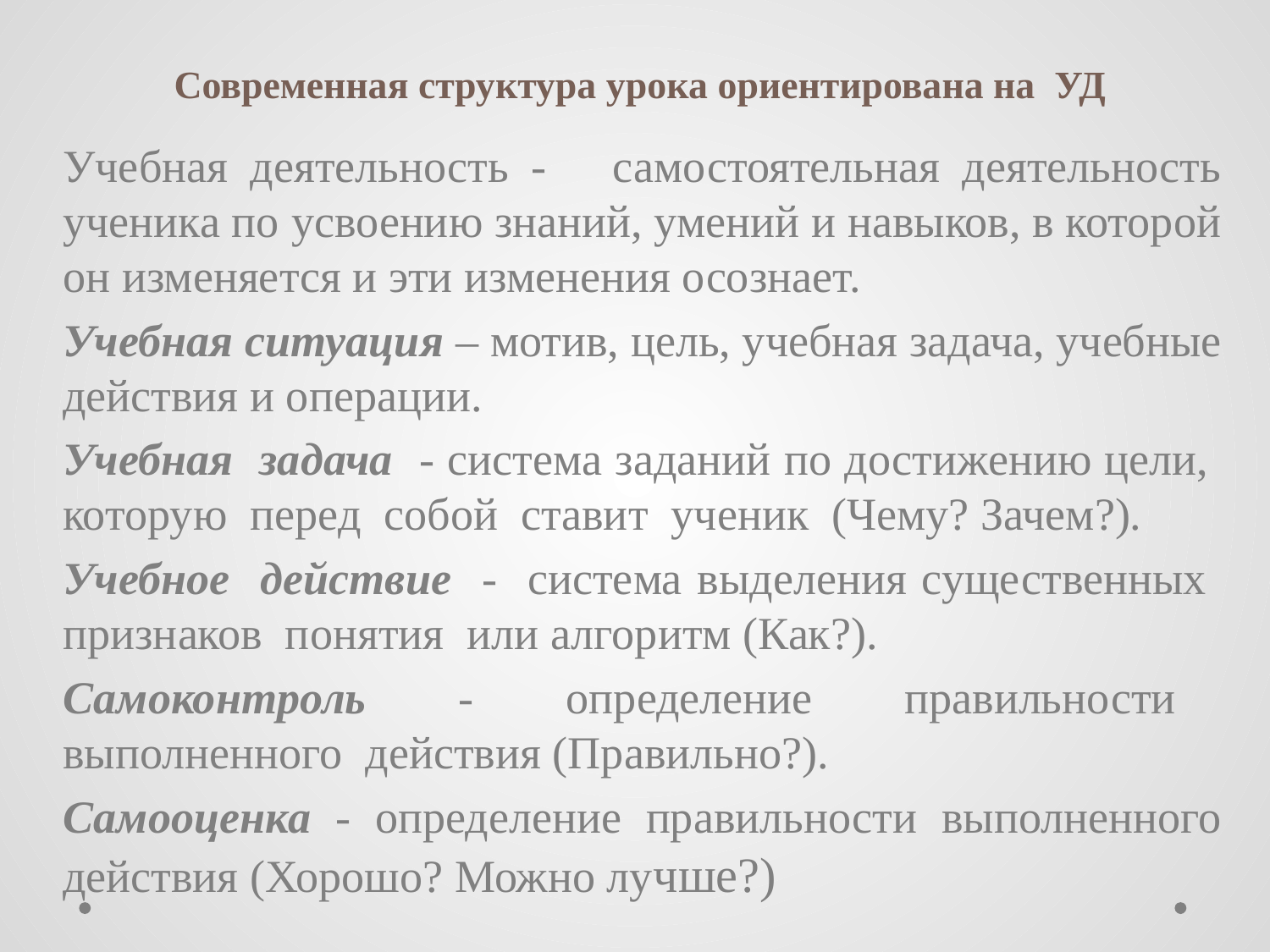

# Современная структура урока ориентирована на  УД
Учебная деятельность -   самостоятельная деятельность ученика по усвоению знаний, умений и навыков, в которой он изменяется и эти изменения осознает.
Учебная ситуация – мотив, цель, учебная задача, учебные действия и операции.
Учебная  задача  - система заданий по достижению цели,  которую  перед  собой  ставит  ученик  (Чему? Зачем?).
Учебное  действие  -  система выделения существенных  признаков  понятия  или алгоритм (Как?).
Самоконтроль  -  определение  правильности  выполненного  действия (Правильно?).
Самооценка - определение правильности выполненного действия (Хорошо? Можно лучше?)